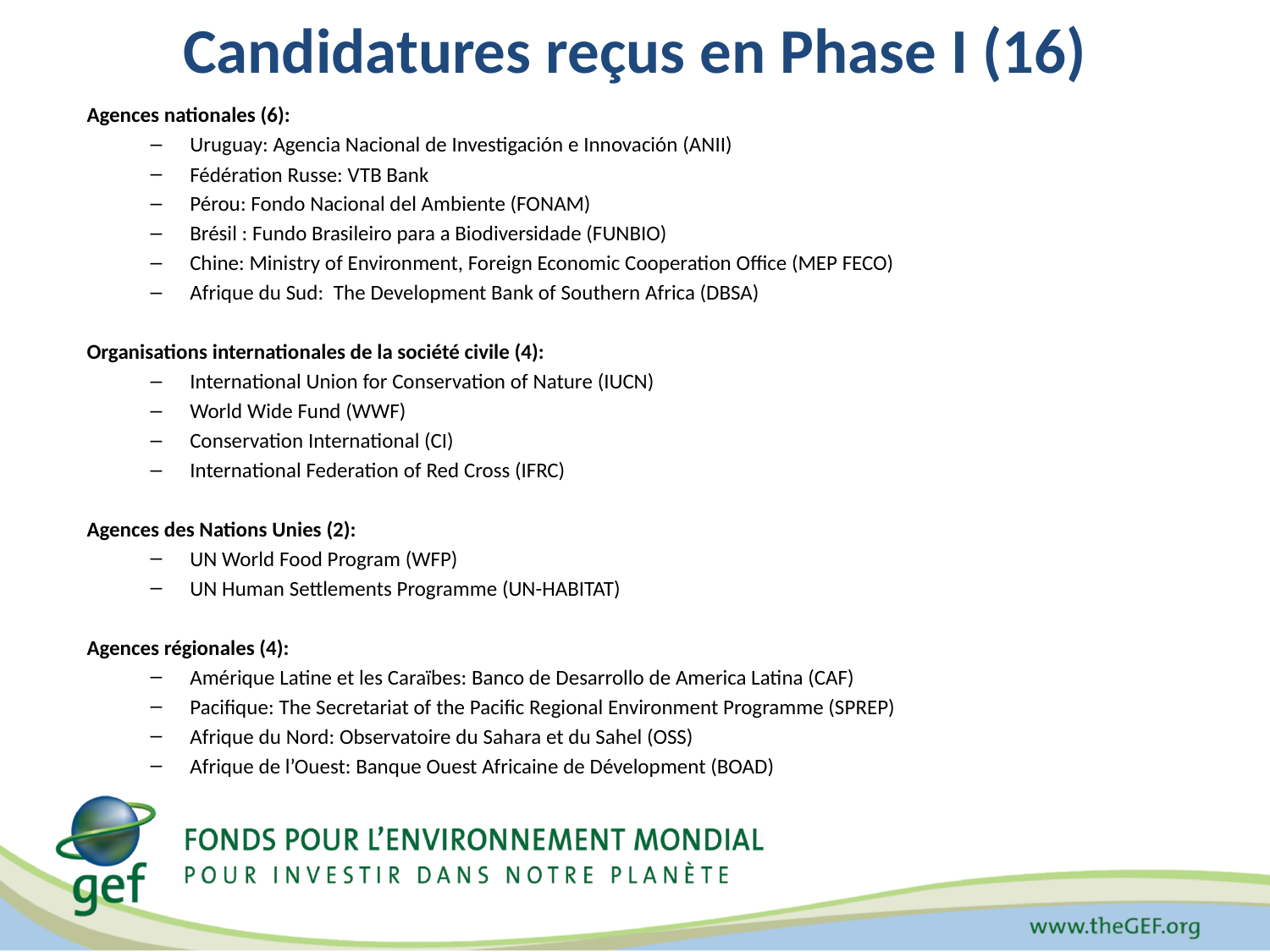

# Candidatures reçus en Phase I (16)
Agences nationales (6):
Uruguay: Agencia Nacional de Investigación e Innovación (ANII)
Fédération Russe: VTB Bank
Pérou: Fondo Nacional del Ambiente (FONAM)
Brésil : Fundo Brasileiro para a Biodiversidade (FUNBIO)
Chine: Ministry of Environment, Foreign Economic Cooperation Office (MEP FECO)
Afrique du Sud:  The Development Bank of Southern Africa (DBSA)

Organisations internationales de la société civile (4):
International Union for Conservation of Nature (IUCN)
World Wide Fund (WWF)
Conservation International (CI)
International Federation of Red Cross (IFRC)

Agences des Nations Unies (2):
UN World Food Program (WFP)
UN Human Settlements Programme (UN-HABITAT)

Agences régionales (4):
Amérique Latine et les Caraïbes: Banco de Desarrollo de America Latina (CAF)
Pacifique: The Secretariat of the Pacific Regional Environment Programme (SPREP)
Afrique du Nord: Observatoire du Sahara et du Sahel (OSS)
Afrique de l’Ouest: Banque Ouest Africaine de Dévelopment (BOAD)